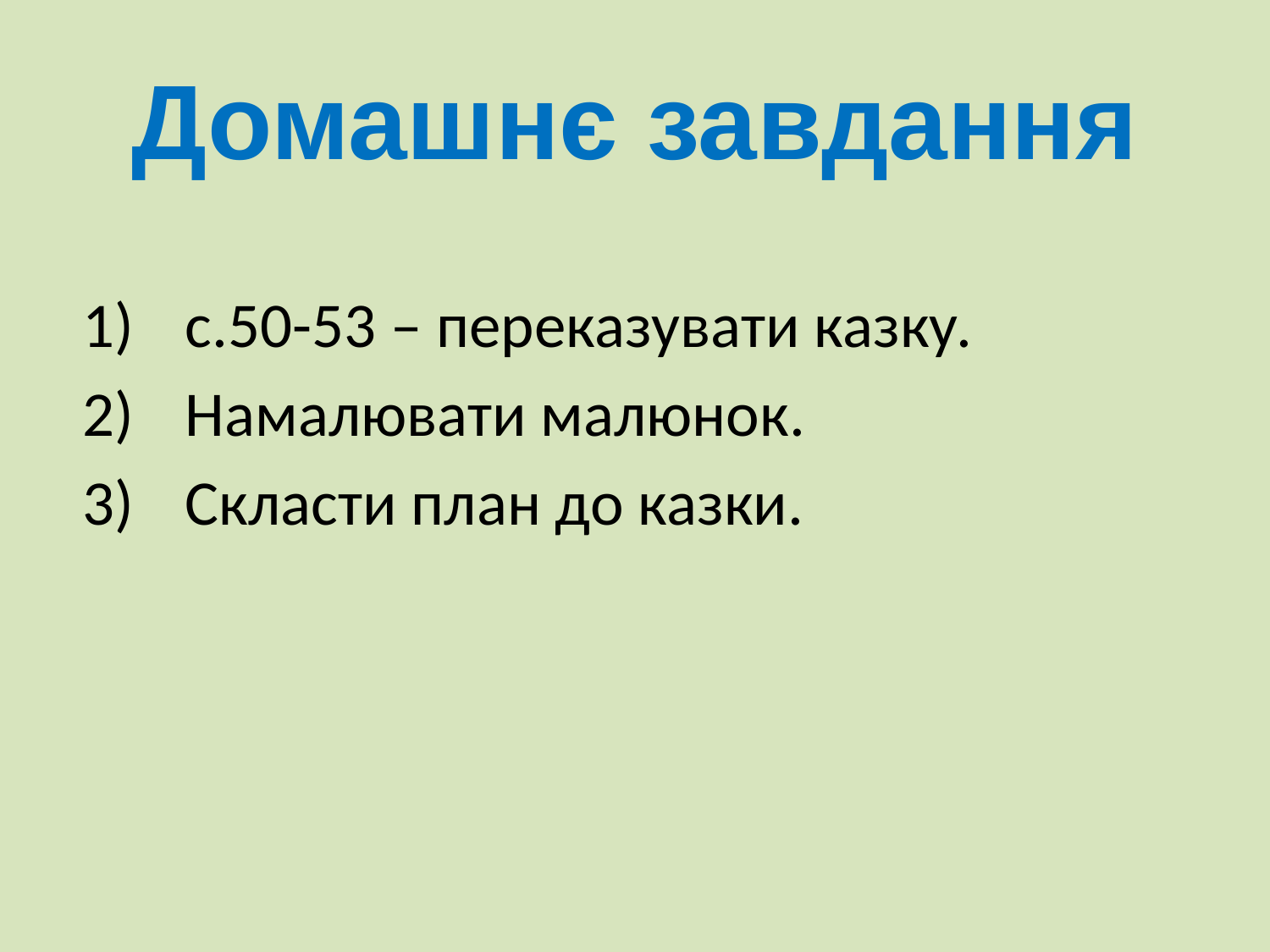

# Домашнє завдання
с.50-53 – переказувати казку.
Намалювати малюнок.
Скласти план до казки.